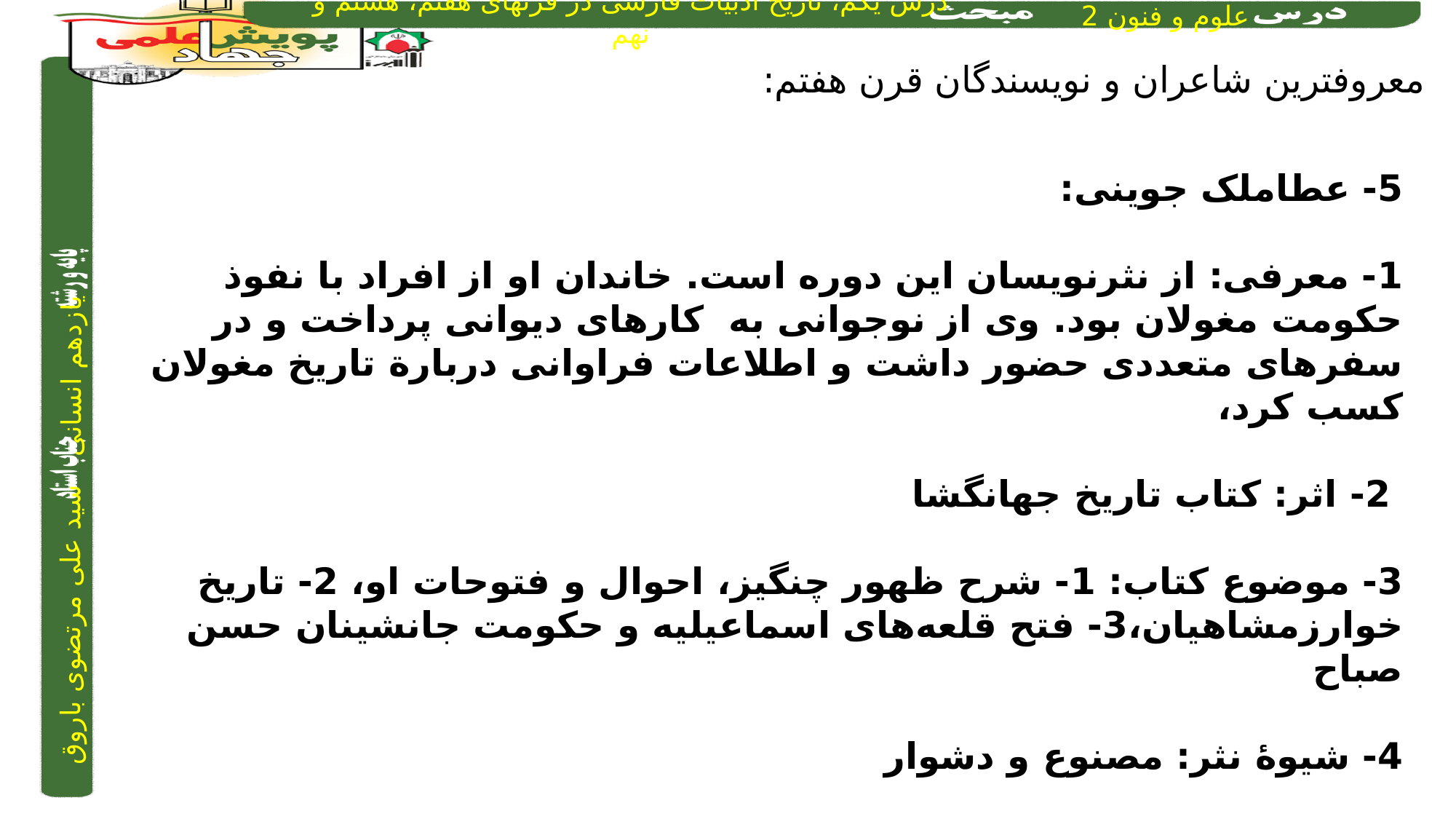

معروفترین شاعران و نویسندگان قرن هفتم:
5- عطاملک جوینی:

1- معرفی: از نثرنویسان این دوره است. خاندان او از افراد با نفوذ حکومت مغولان بود. وی از نوجوانی به  کارهای دیوانی پرداخت و در سفرهای متعددی حضور داشت و اطلاعات فراوانی دربارة تاریخ مغولان کسب کرد،

 2- اثر: کتاب تاریخ جهانگشا

3- موضوع کتاب: 1- شرح ظهور چنگیز، احوال و فتوحات او، 2- تاریخ خوارزمشاهیان،3- فتح قلعه‌های اسماعیلیه و حکومت جانشینان حسن صباح

4- شیوۀ نثر: مصنوع و دشوار